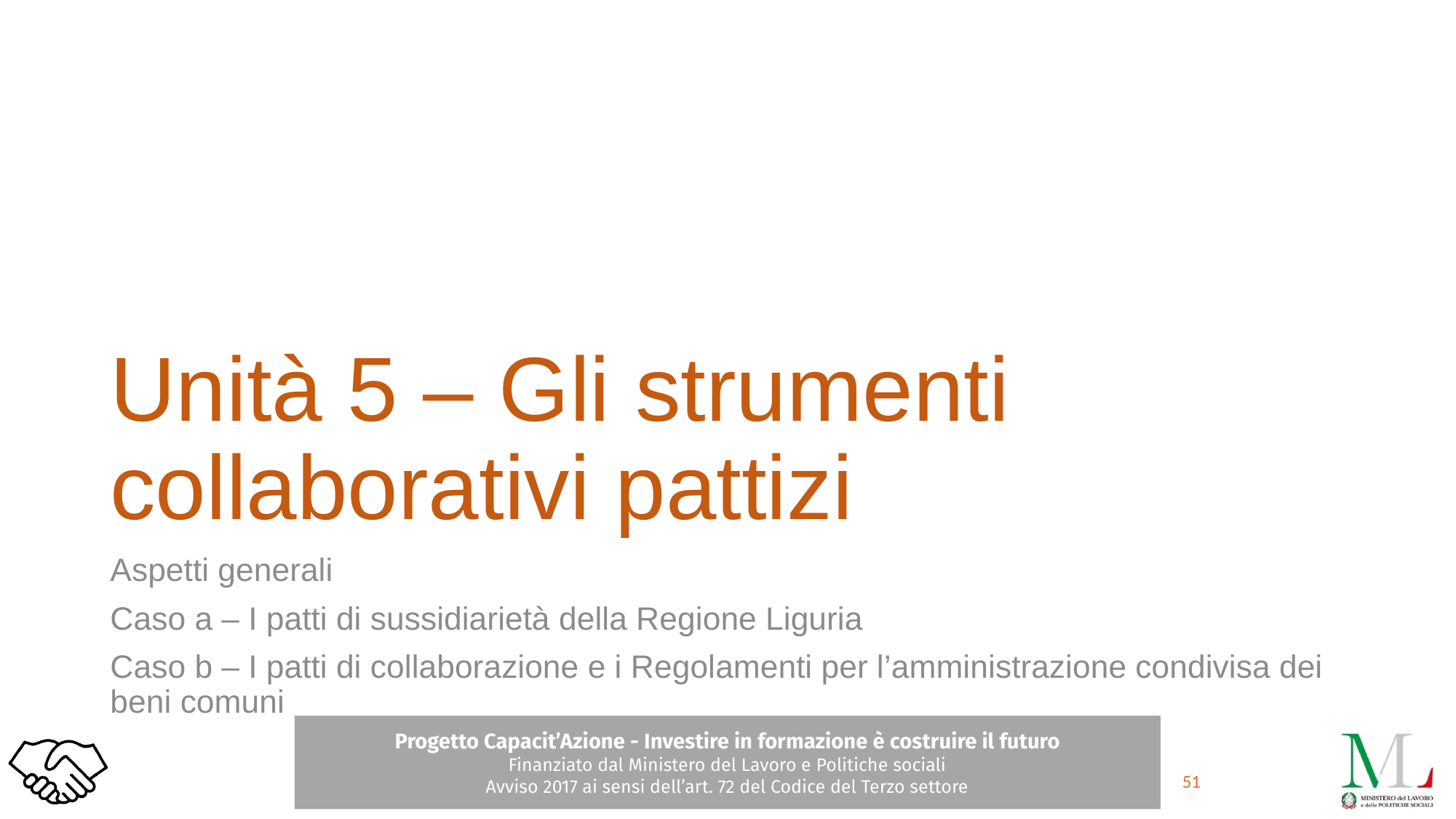

# Unità 5 – Gli strumenti collaborativi pattizi
Aspetti generali
Caso a – I patti di sussidiarietà della Regione Liguria
Caso b – I patti di collaborazione e i Regolamenti per l’amministrazione condivisa dei beni comuni
51